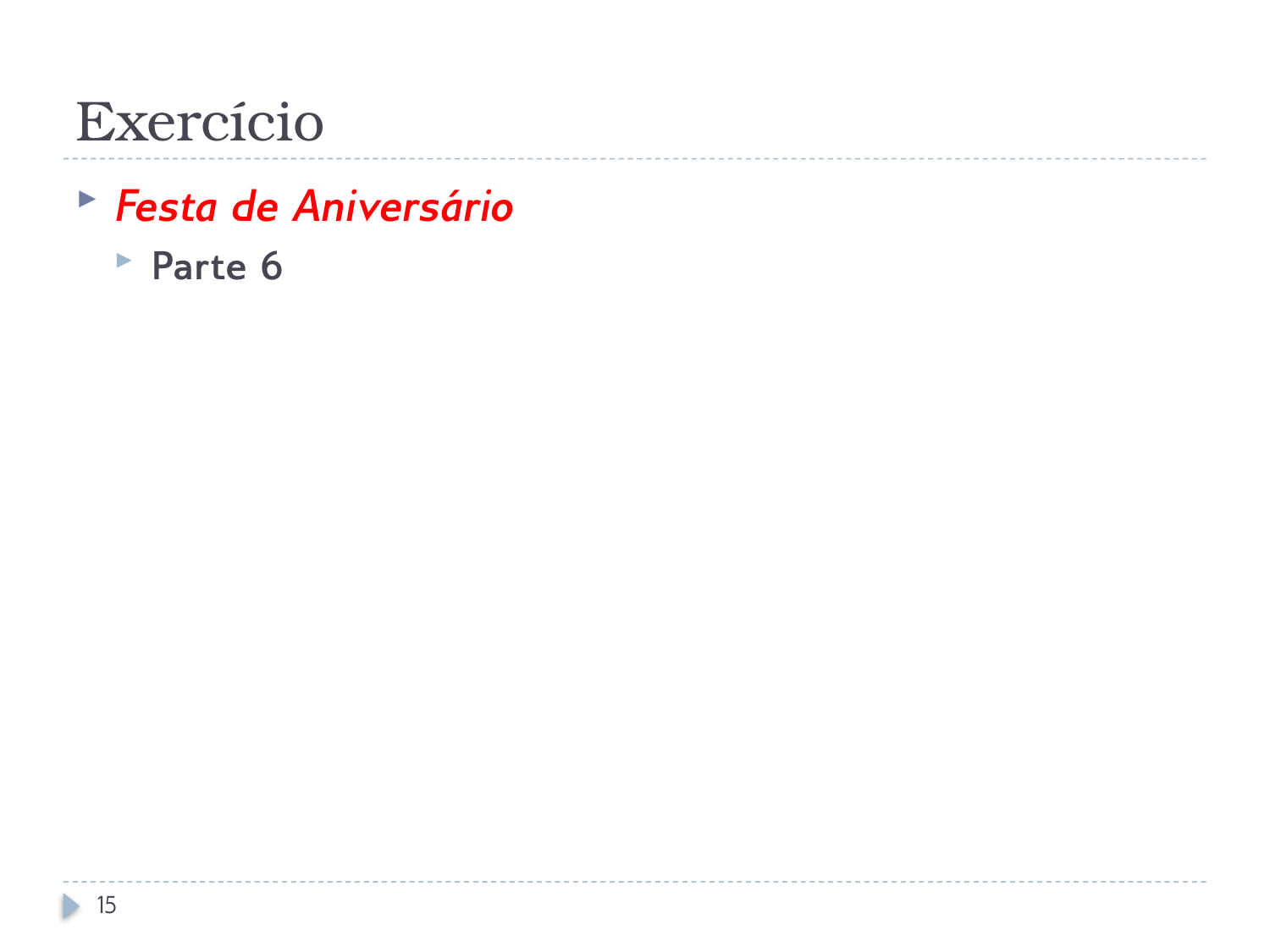

# Exercício
Festa de Aniversário
Parte 6

15